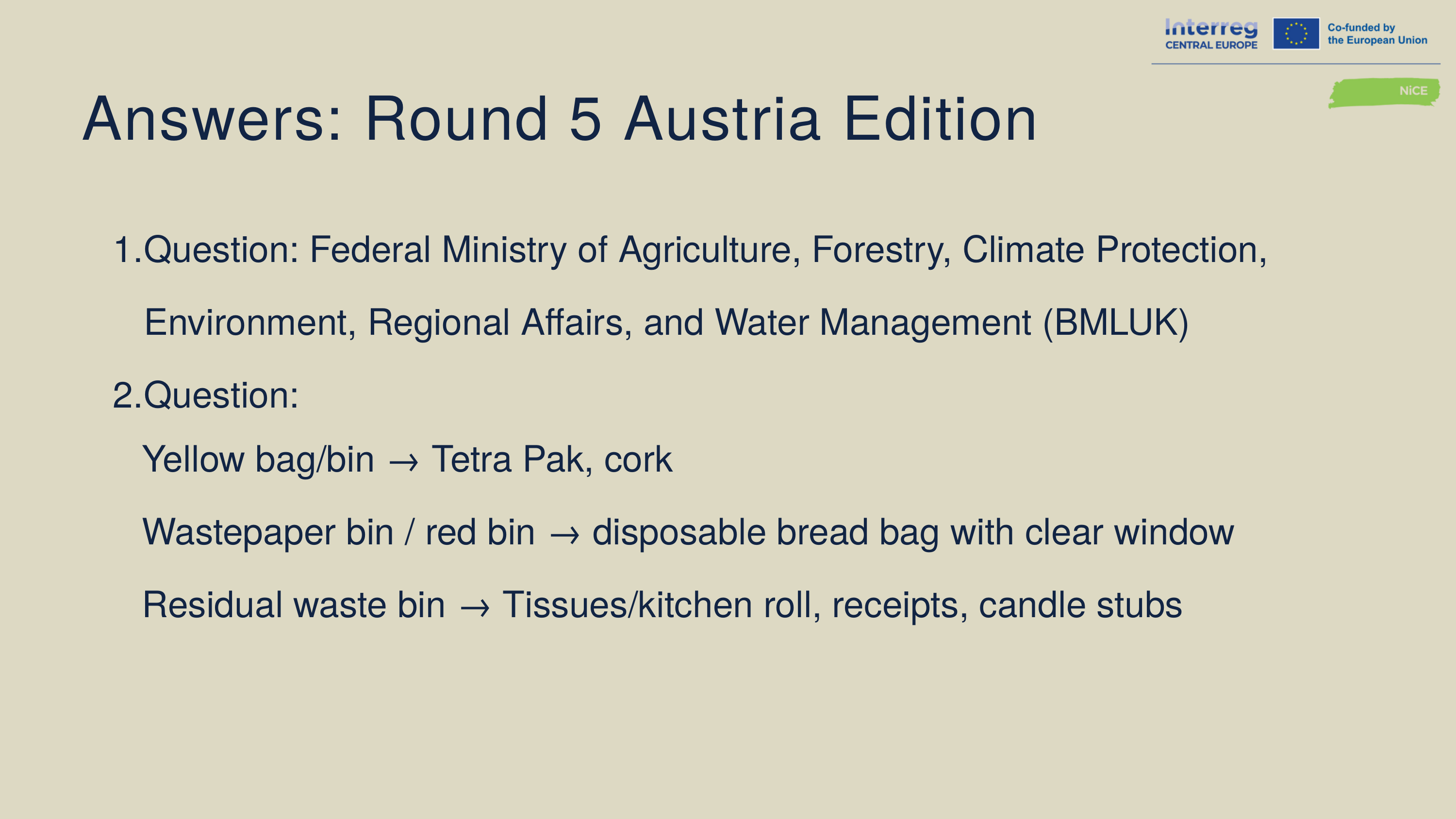

Answers: Round 5 Austria Edition
Question: Federal Ministry of Agriculture, Forestry, Climate Protection, Environment, Regional Affairs, and Water Management (BMLUK)
Question:
Yellow bag/bin → Tetra Pak, cork
Wastepaper bin / red bin → disposable bread bag with clear window
Residual waste bin → Tissues/kitchen roll, receipts, candle stubs